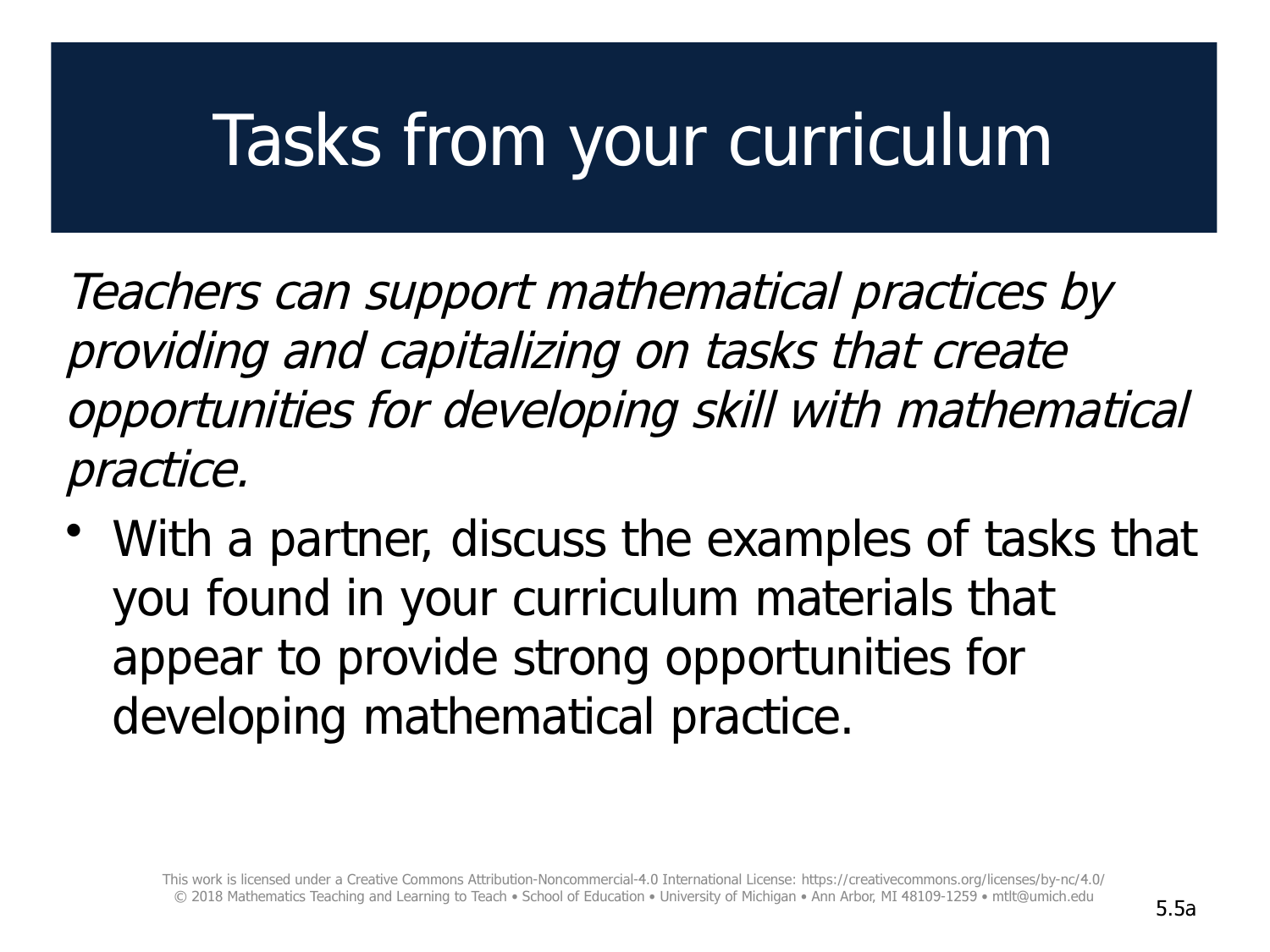

# Tasks from your curriculum
Teachers can support mathematical practices by providing and capitalizing on tasks that create opportunities for developing skill with mathematical practice.
With a partner, discuss the examples of tasks that you found in your curriculum materials that appear to provide strong opportunities for developing mathematical practice.
This work is licensed under a Creative Commons Attribution-Noncommercial-4.0 International License: https://creativecommons.org/licenses/by-nc/4.0/
© 2018 Mathematics Teaching and Learning to Teach • School of Education • University of Michigan • Ann Arbor, MI 48109-1259 • mtlt@umich.edu
5.5a